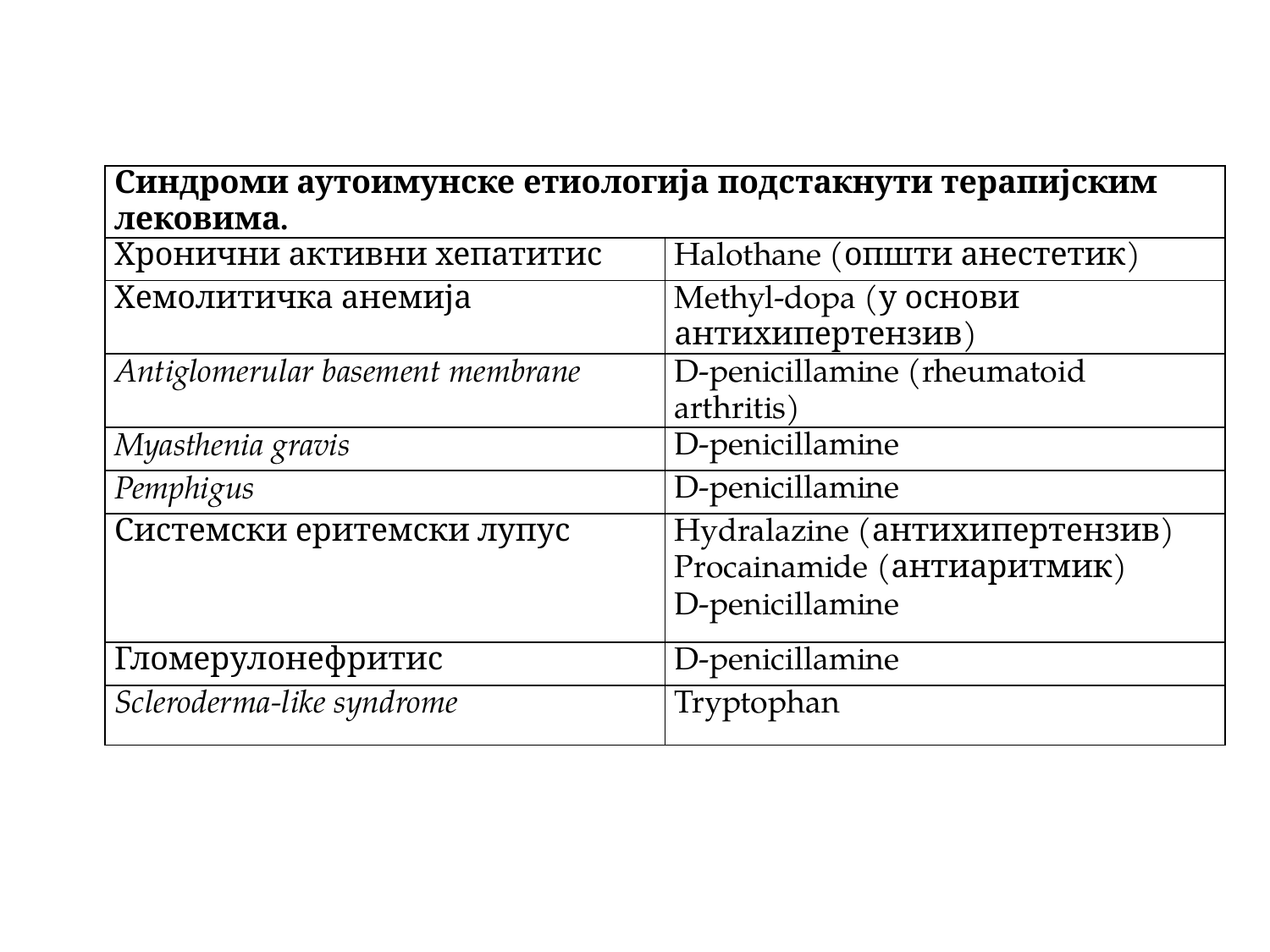

| Синдроми аутоимунске етиологија подстакнути терапијским лековима. |  |
| --- | --- |
| Хронични активни хепатитис | Halothane (општи анестетик) |
| Хемолитичка анемија | Methyl-dopa (у основи антихипертензив) |
| Antiglomerular basement membrane | D-penicillamine (rheumatoid arthritis) |
| Myasthenia gravis | D-penicillamine |
| Pemphigus | D-penicillamine |
| Системски еритемски лупус | Hydralazine (антихипертензив) Procainamide (антиаритмик) D-penicillamine |
| Гломерулонефритис | D-penicillamine |
| Scleroderma-like syndrome | Tryptophan |